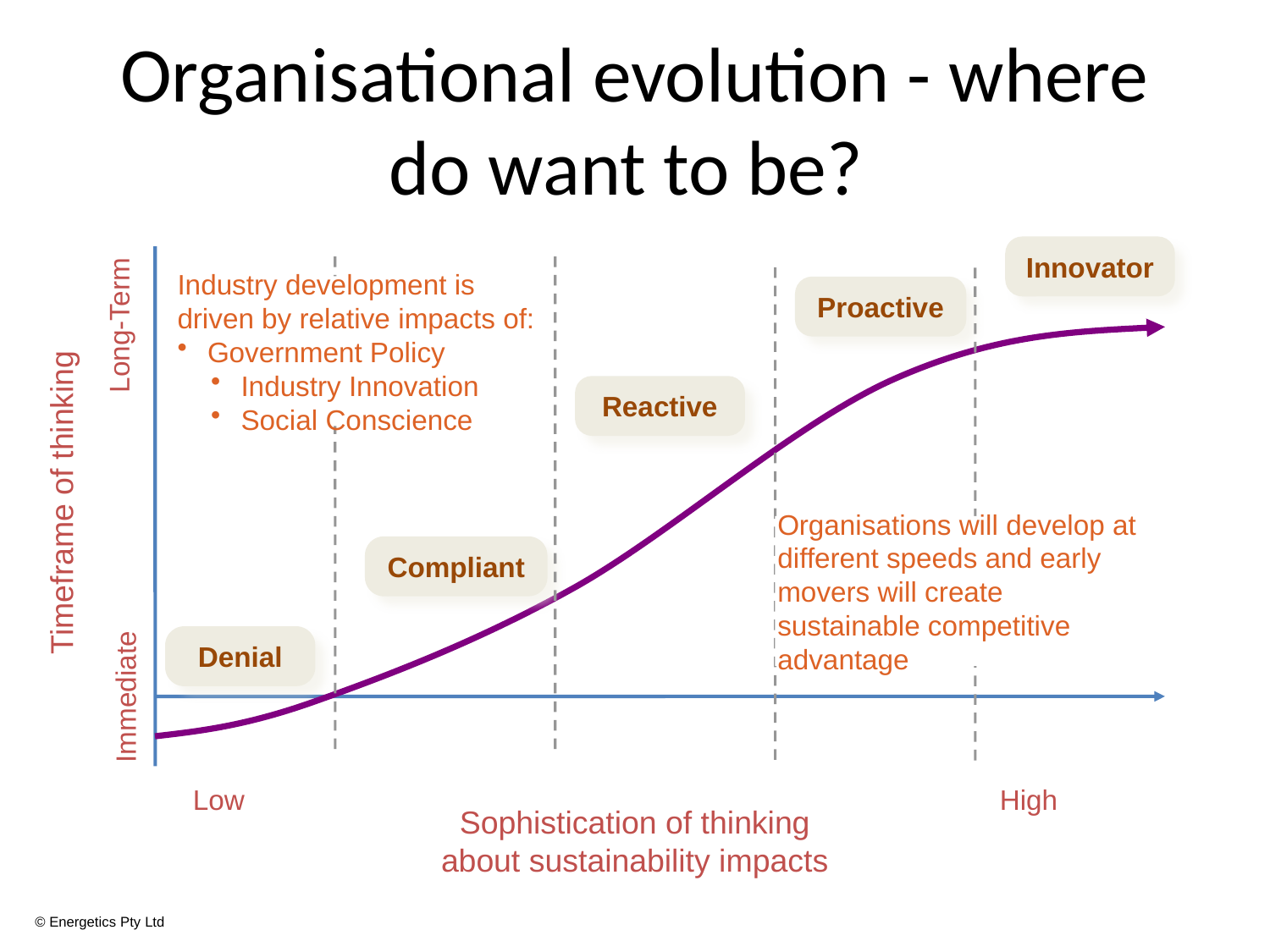

# Organisational evolution - where do want to be?
Innovator

Industry development is driven by relative impacts of:
Government Policy
Industry Innovation
Social Conscience
Proactive
Long-Term

Reactive
Timeframe of thinking
Organisations will develop at different speeds and early movers will create sustainable competitive advantage
Compliant
Denial
Immediate

Low
High
Sophistication of thinking about sustainability impacts
© Energetics Pty Ltd